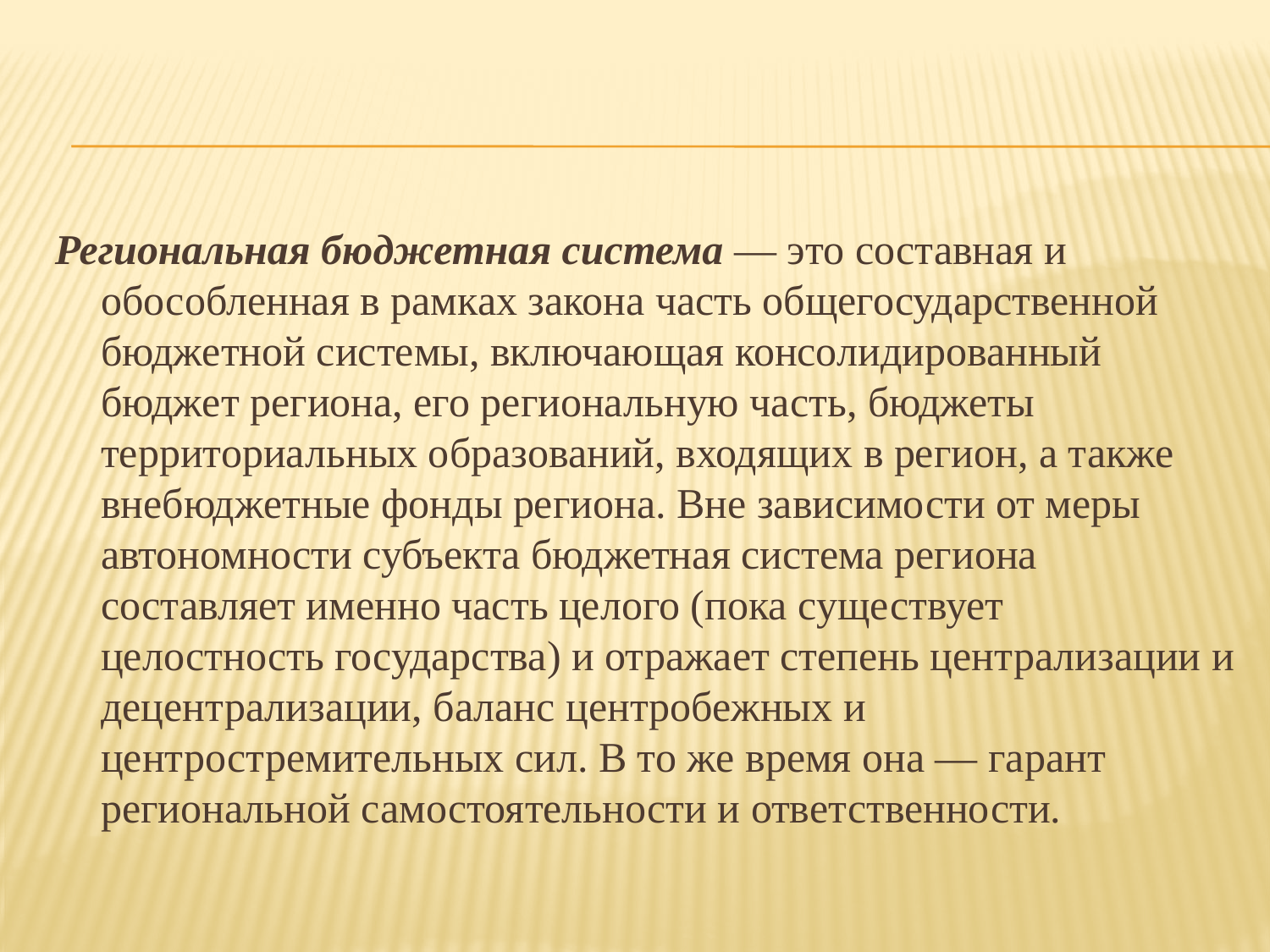

Региональная бюджетная система — это составная и обособленная в рамках закона часть общегосударственной бюджетной системы, включающая консолидированный бюджет региона, его региональную часть, бюджеты территориальных образований, входящих в регион, а также внебюджетные фонды региона. Вне зависимости от меры автономности субъекта бюджетная система региона составляет именно часть целого (пока существует целостность государства) и отражает степень централизации и децентрализации, баланс центробежных и центростремительных сил. В то же время она — гарант региональной самостоятельности и ответственности.